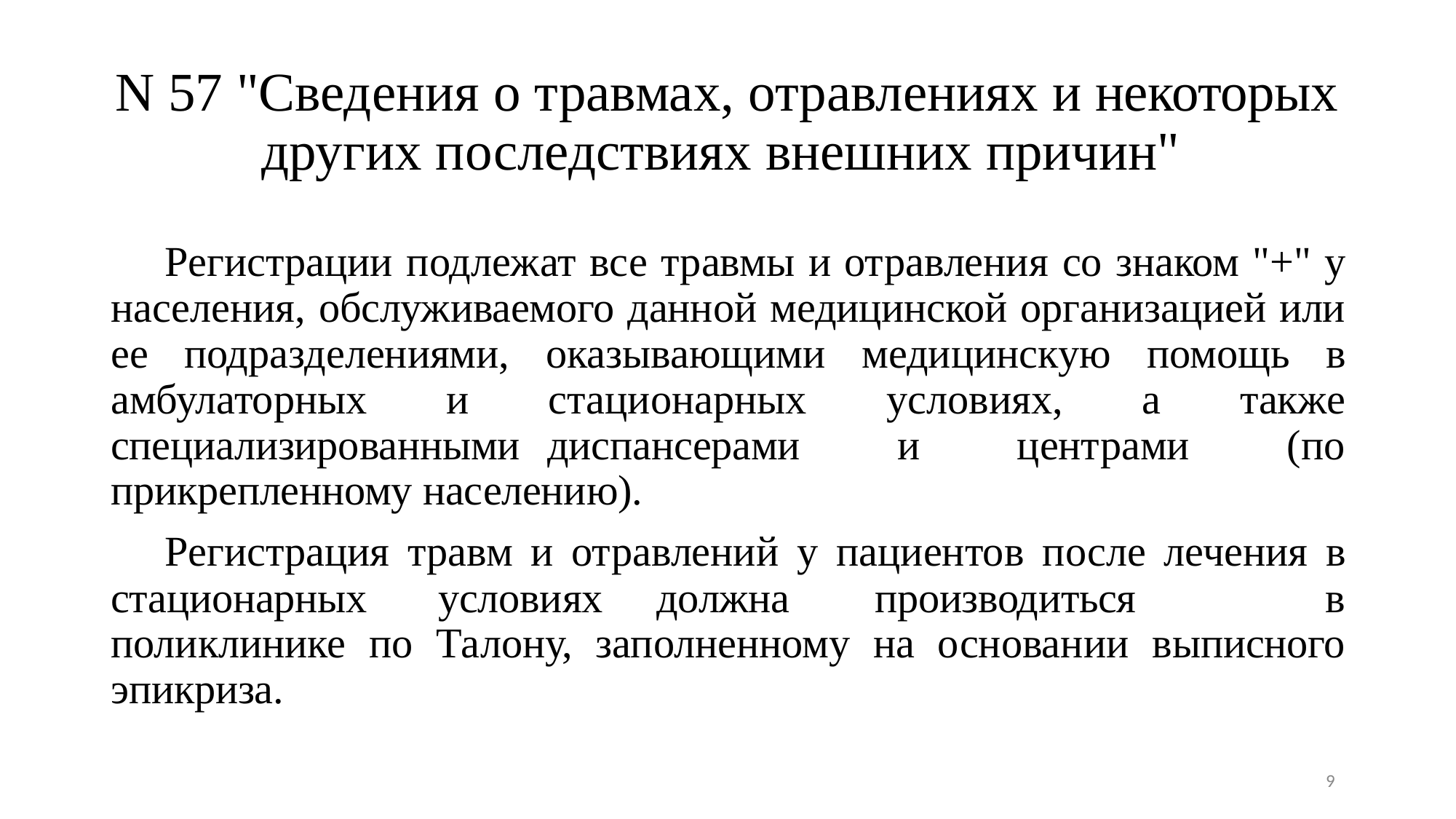

# N 57 "Сведения о травмах, отравлениях и некоторых других последствиях внешних причин"
Регистрации подлежат все травмы и отравления со знаком "+" у населения, обслуживаемого данной медицинской организацией или ее  подразделениями,  оказывающими  медицинскую  помощь  в амбулаторных    и    стационарных    условиях,    а    также специализированными	диспансерами и центрами (по прикрепленному населению).
Регистрация травм и отравлений у пациентов после лечения в стационарных	условиях	должна	производиться в поликлинике по Талону, заполненному на основании выписного эпикриза.
9